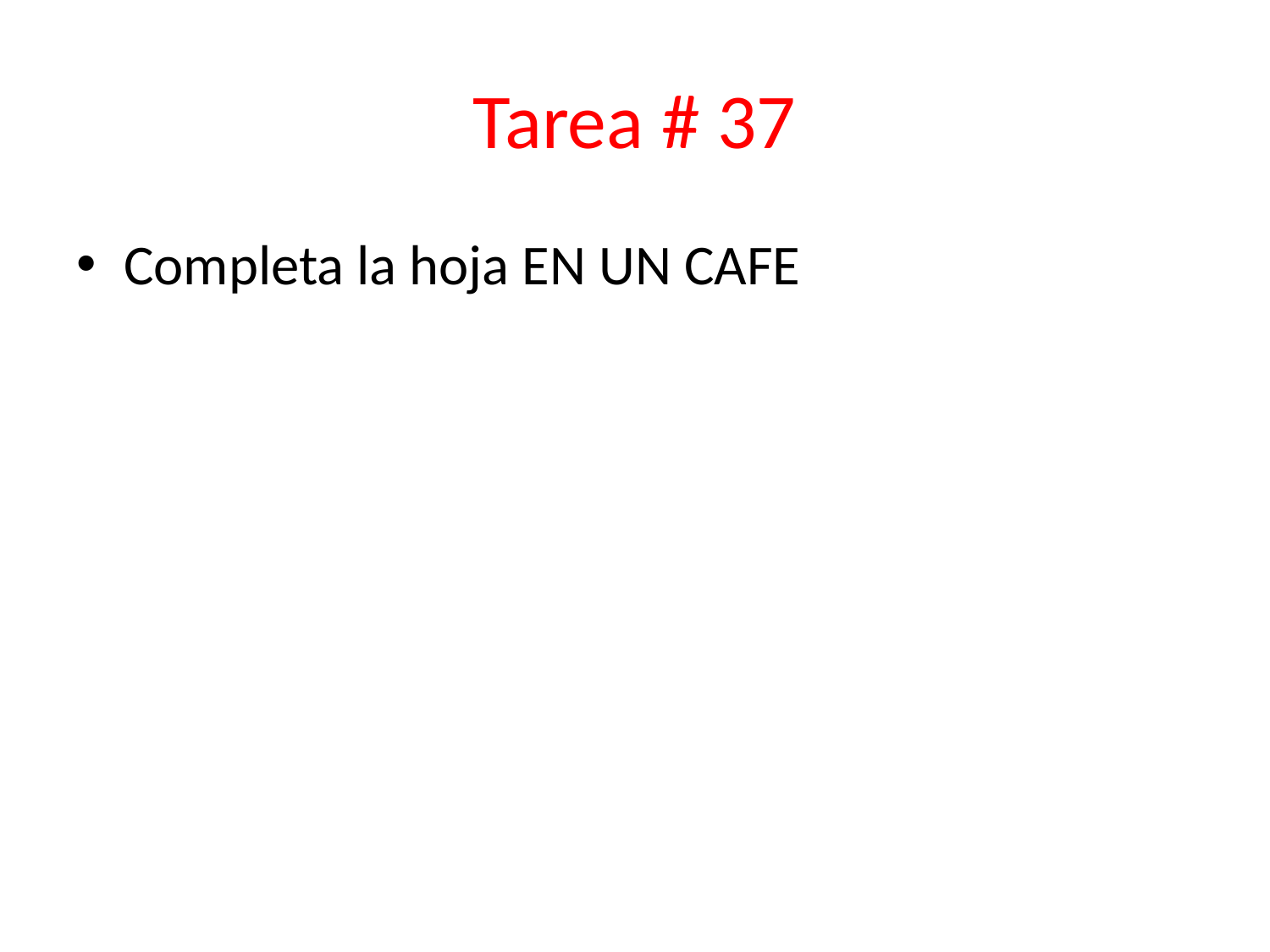

# Tarea # 37
Completa la hoja EN UN CAFE